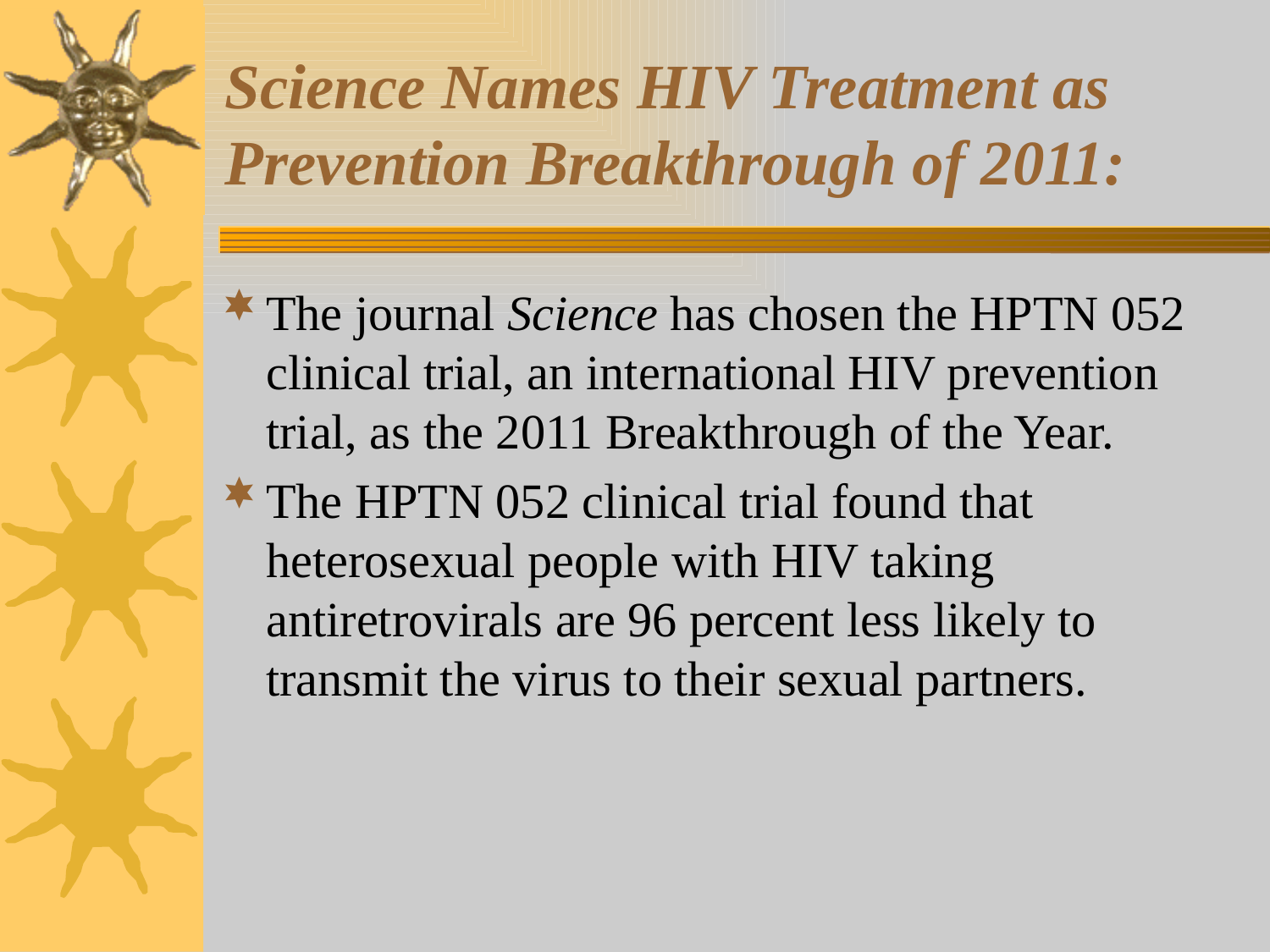

# Science Names HIV Treatment as Prevention Breakthrough of 2011:
The journal Science has chosen the HPTN 052 clinical trial, an international HIV prevention trial, as the 2011 Breakthrough of the Year.
The HPTN 052 clinical trial found that heterosexual people with HIV taking antiretrovirals are 96 percent less likely to transmit the virus to their sexual partners.